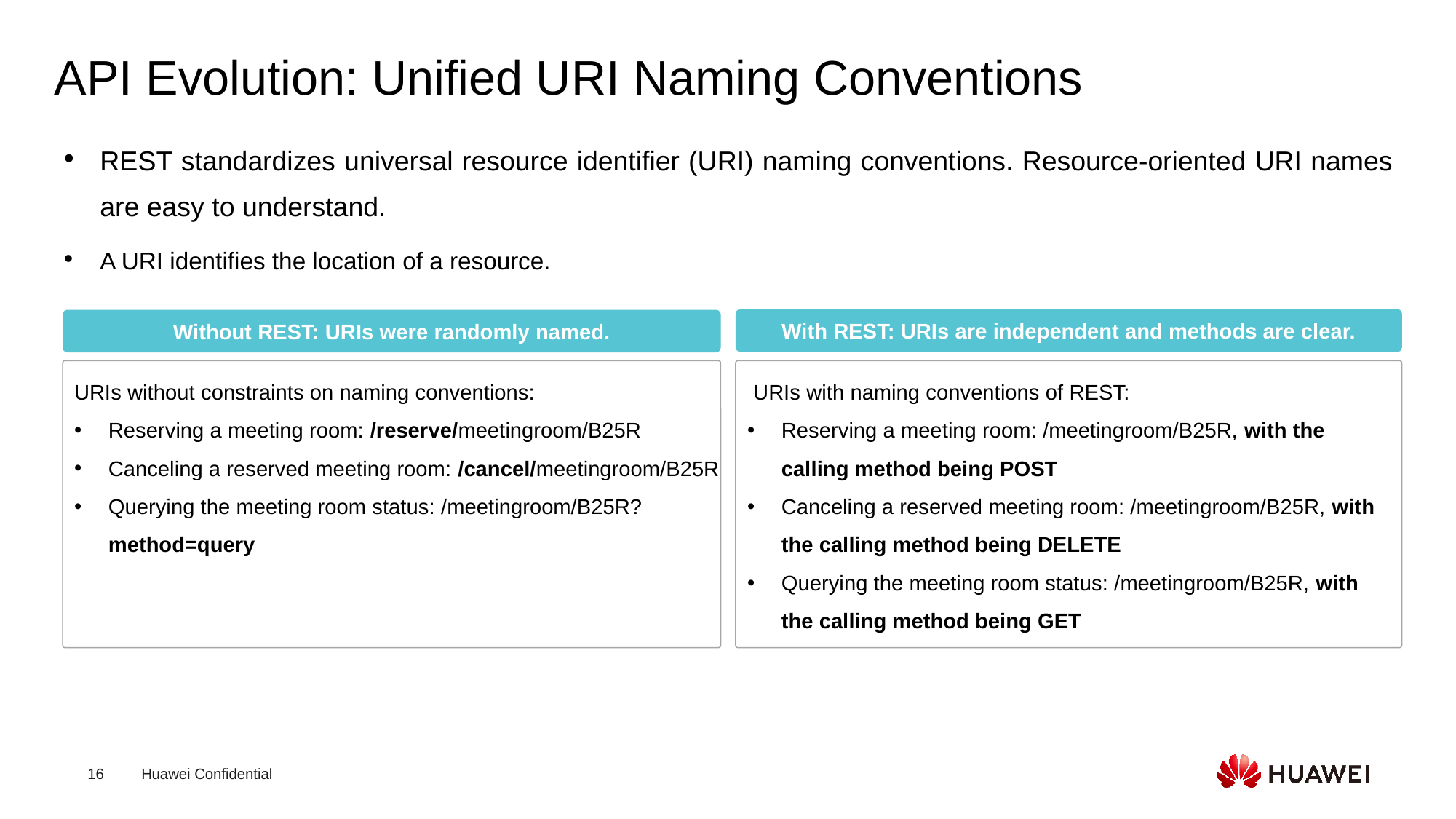

# API Evolution: Unified URI Naming Conventions
REST standardizes universal resource identifier (URI) naming conventions. Resource-oriented URI names are easy to understand.
A URI identifies the location of a resource.

With REST: URIs are independent and methods are clear.
Without REST: URIs were randomly named.

URIs without constraints on naming conventions:
Reserving a meeting room: /reserve/meetingroom/B25R
Canceling a reserved meeting room: /cancel/meetingroom/B25R
Querying the meeting room status: /meetingroom/B25R?method=query

 URIs with naming conventions of REST:
Reserving a meeting room: /meetingroom/B25R, with the calling method being POST
Canceling a reserved meeting room: /meetingroom/B25R, with the calling method being DELETE
Querying the meeting room status: /meetingroom/B25R, with the calling method being GET